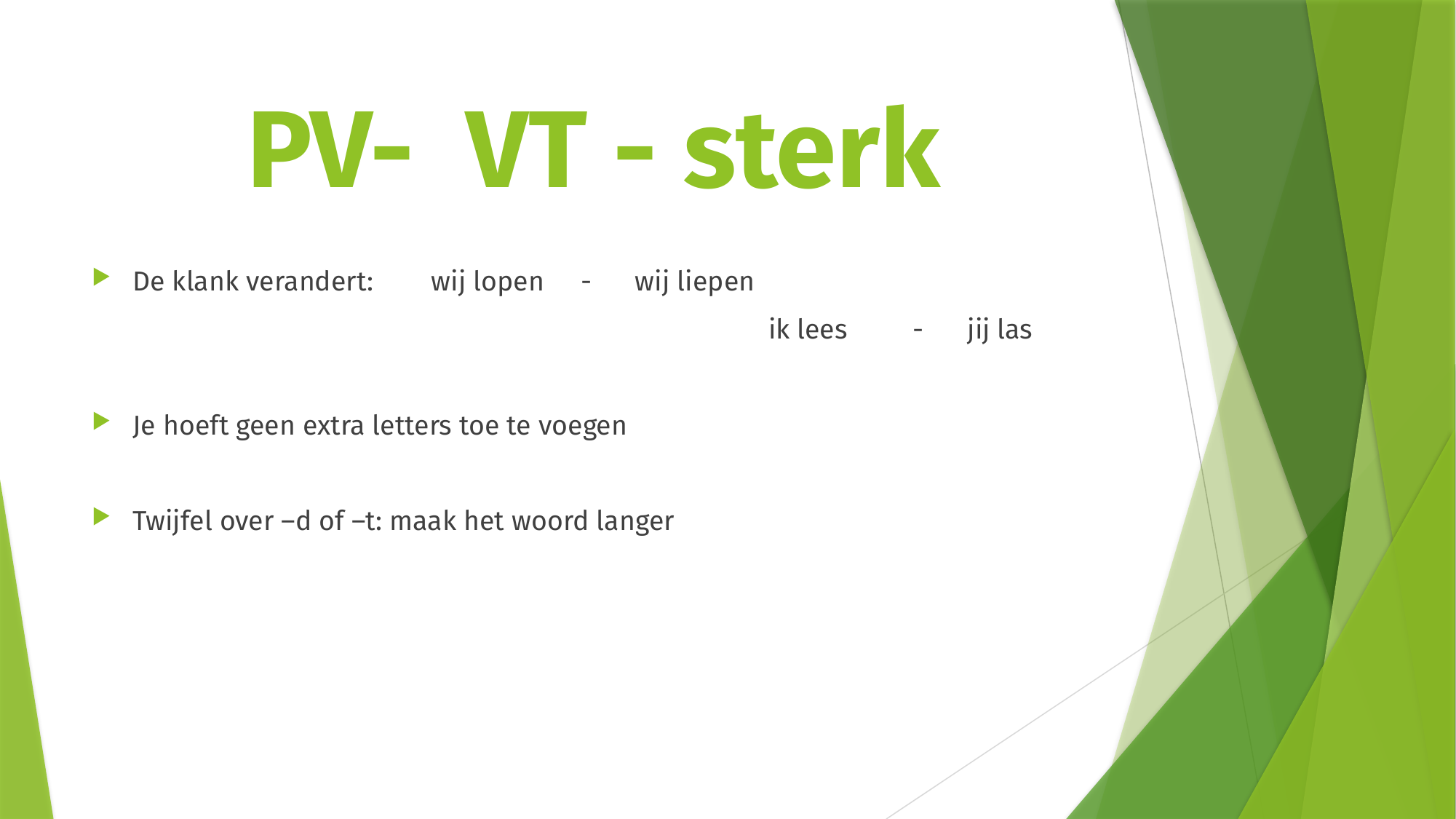

# PV-  VT - sterk
De klank verandert:        wij lopen     -      wij liepen
						   ik lees         -      jij las

Je hoeft geen extra letters toe te voegen

Twijfel over –d of –t: maak het woord langer